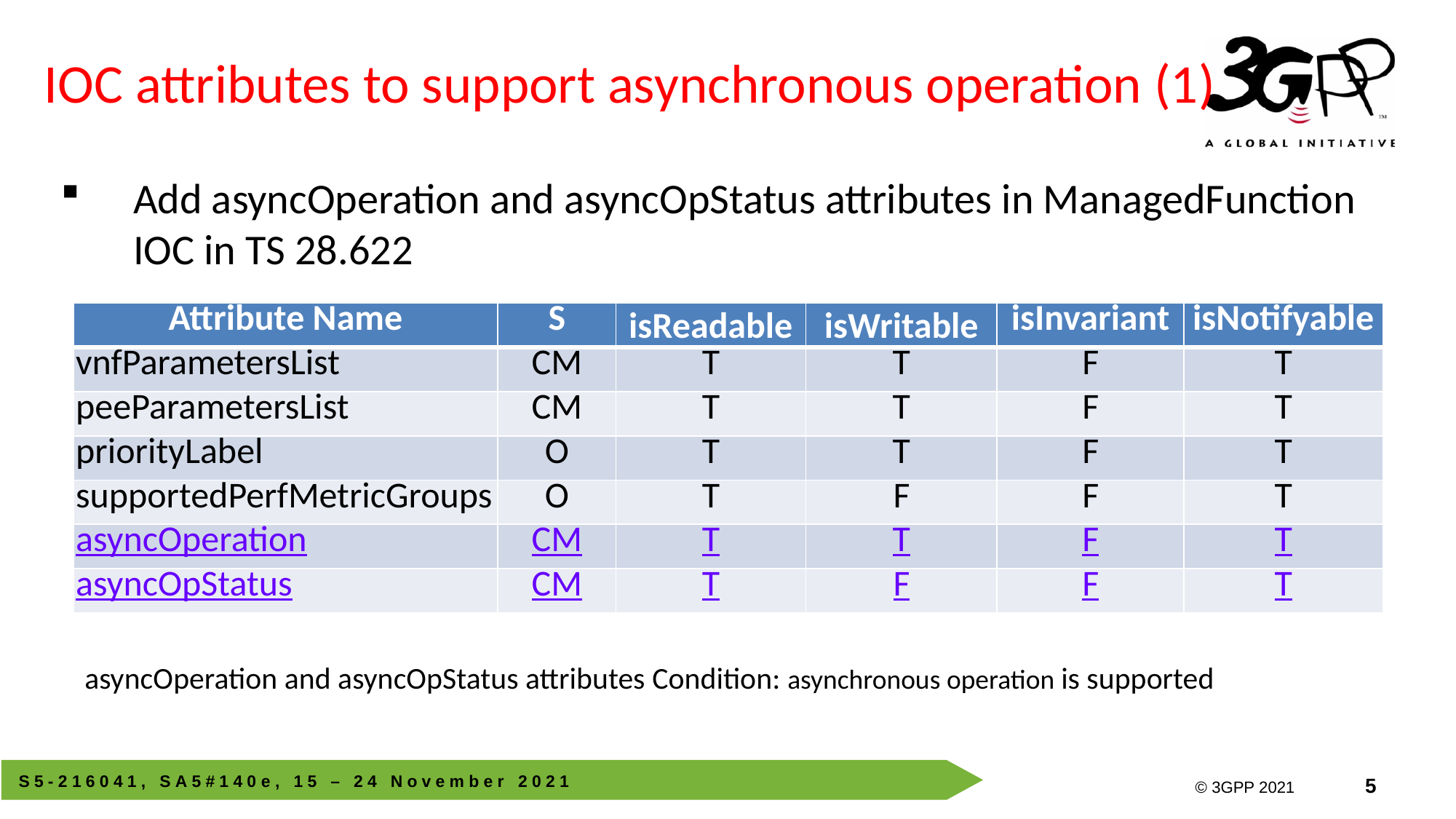

# IOC attributes to support asynchronous operation (1)
Add asyncOperation and asyncOpStatus attributes in ManagedFunction IOC in TS 28.622
| Attribute Name | S | isReadable | isWritable | isInvariant | isNotifyable |
| --- | --- | --- | --- | --- | --- |
| vnfParametersList | CM | T | T | F | T |
| peeParametersList | CM | T | T | F | T |
| priorityLabel | O | T | T | F | T |
| supportedPerfMetricGroups | O | T | F | F | T |
| asyncOperation | CM | T | T | F | T |
| asyncOpStatus | CM | T | F | F | T |
asyncOperation and asyncOpStatus attributes Condition: asynchronous operation is supported